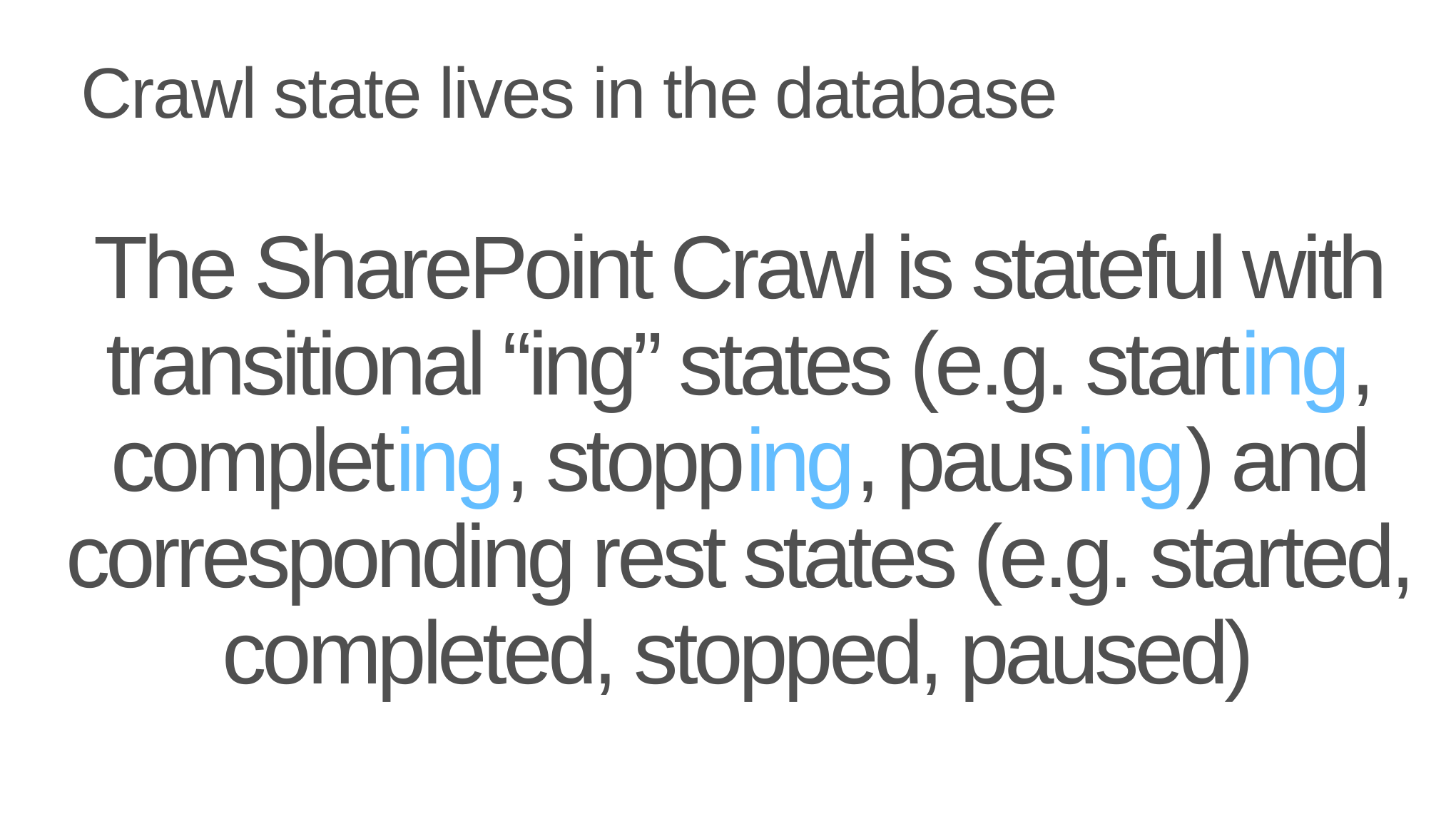

Crawl state lives in the database
The SharePoint Crawl is stateful with transitional “ing” states (e.g. starting, completing, stopping, pausing) and corresponding rest states (e.g. started, completed, stopped, paused)